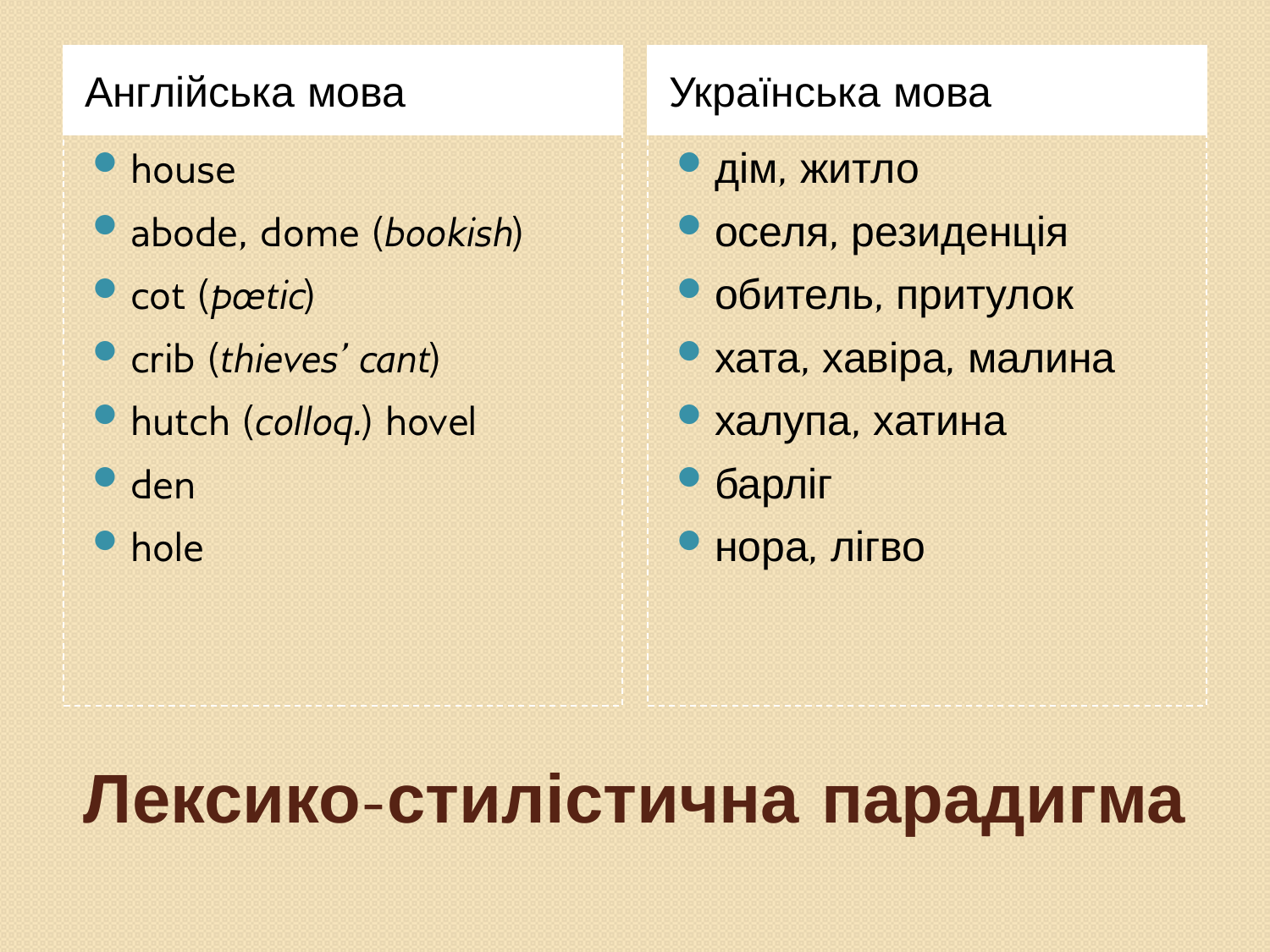

Англійська мова
Українська мова
house
abode, dome (bookish)
cot (poetic)
crib (thieves’ cant)
hutch (colloq.) hovel
den
hole
дім, житло
оселя, резиденція
обитель, притулок
хата, хавіра, малина
халупа, хатина
барліг
нора, лігво
# Лексико-стилістична парадигма